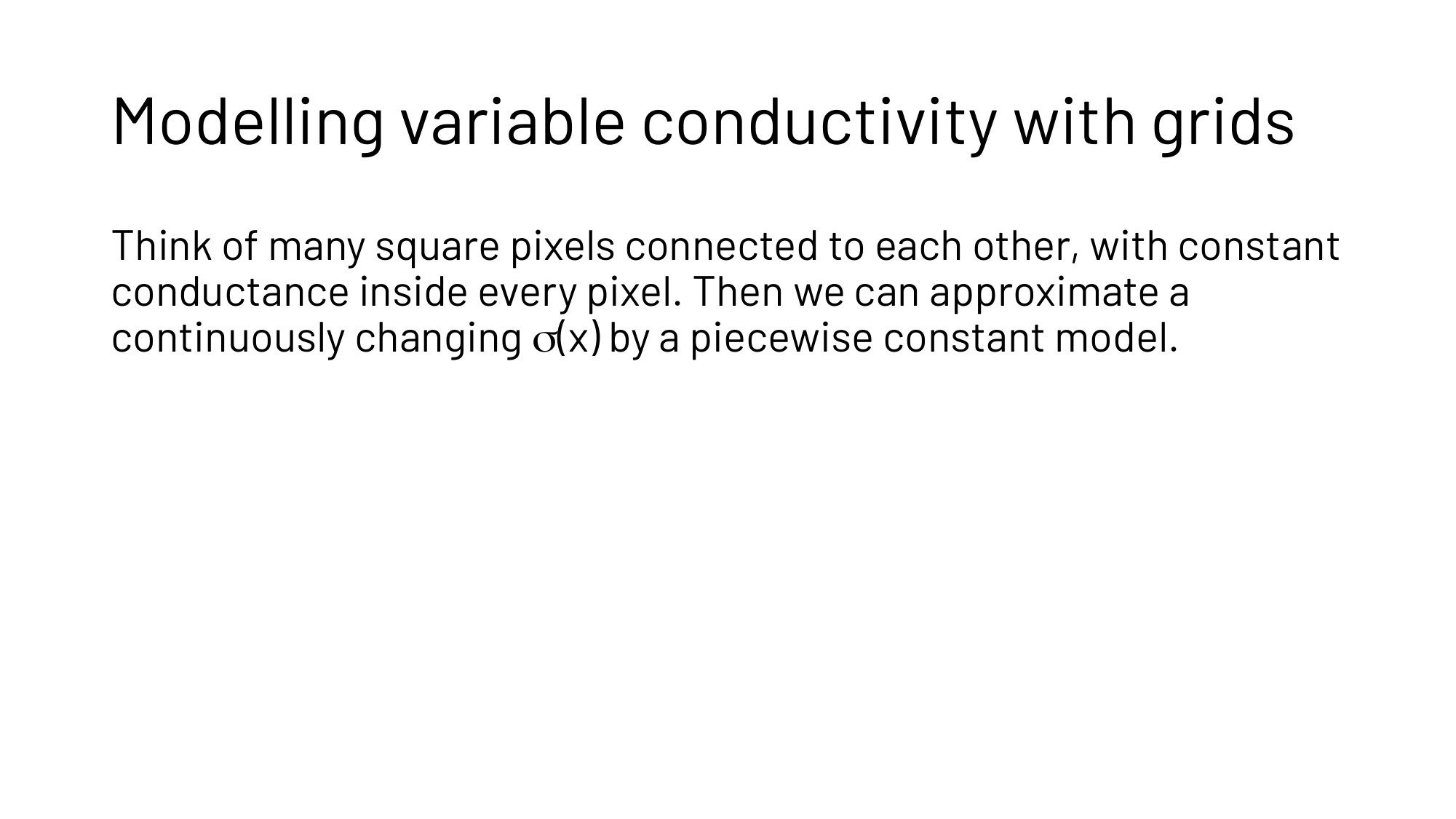

# Modelling variable conductivity with grids
Think of many square pixels connected to each other, with constant conductance inside every pixel. Then we can approximate a continuously changing σ(x) by a piecewise constant model.